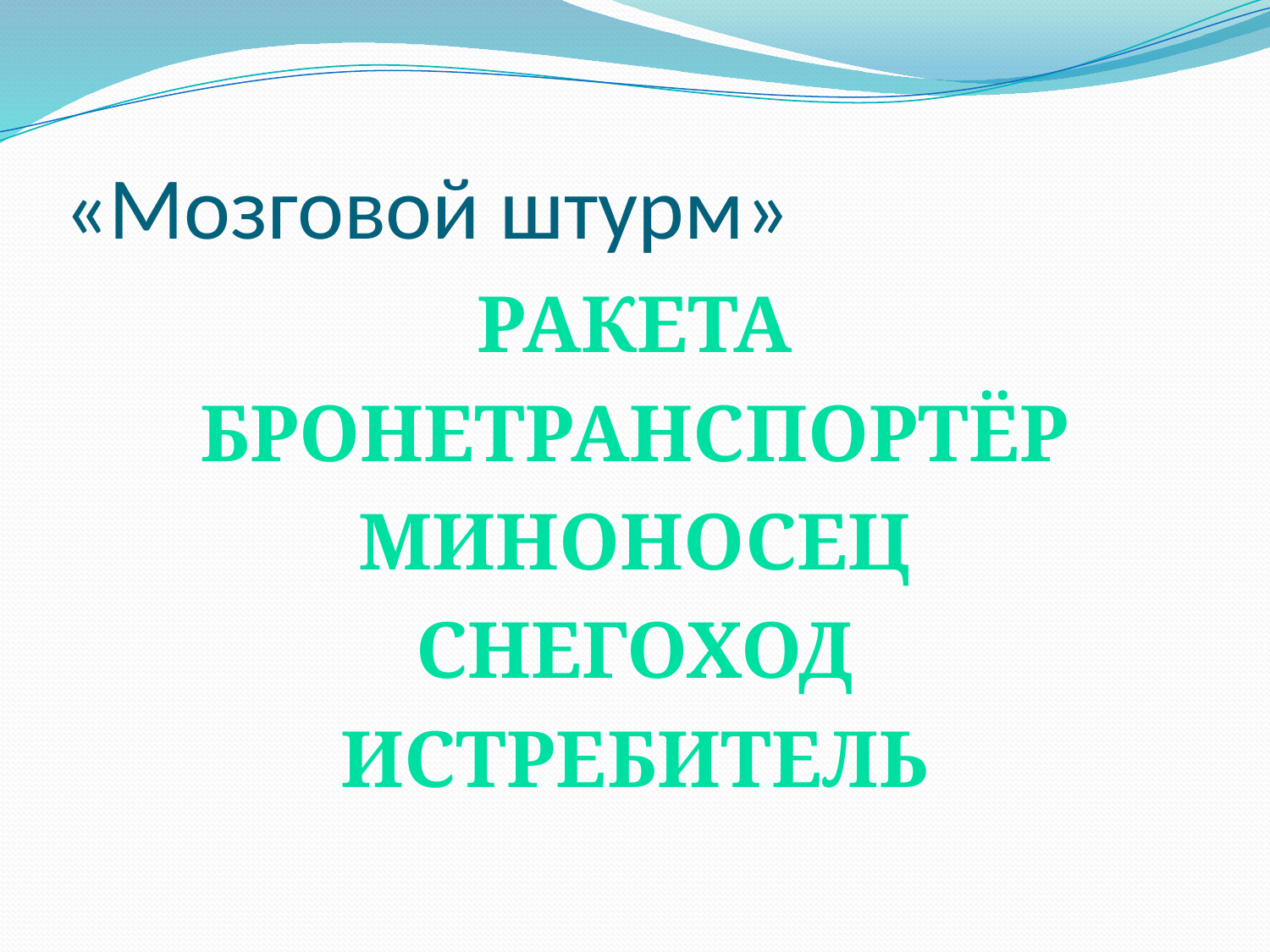

# «Мозговой штурм»
Ракета
Бронетранспортёр
Миноносец
Снегоход
Истребитель